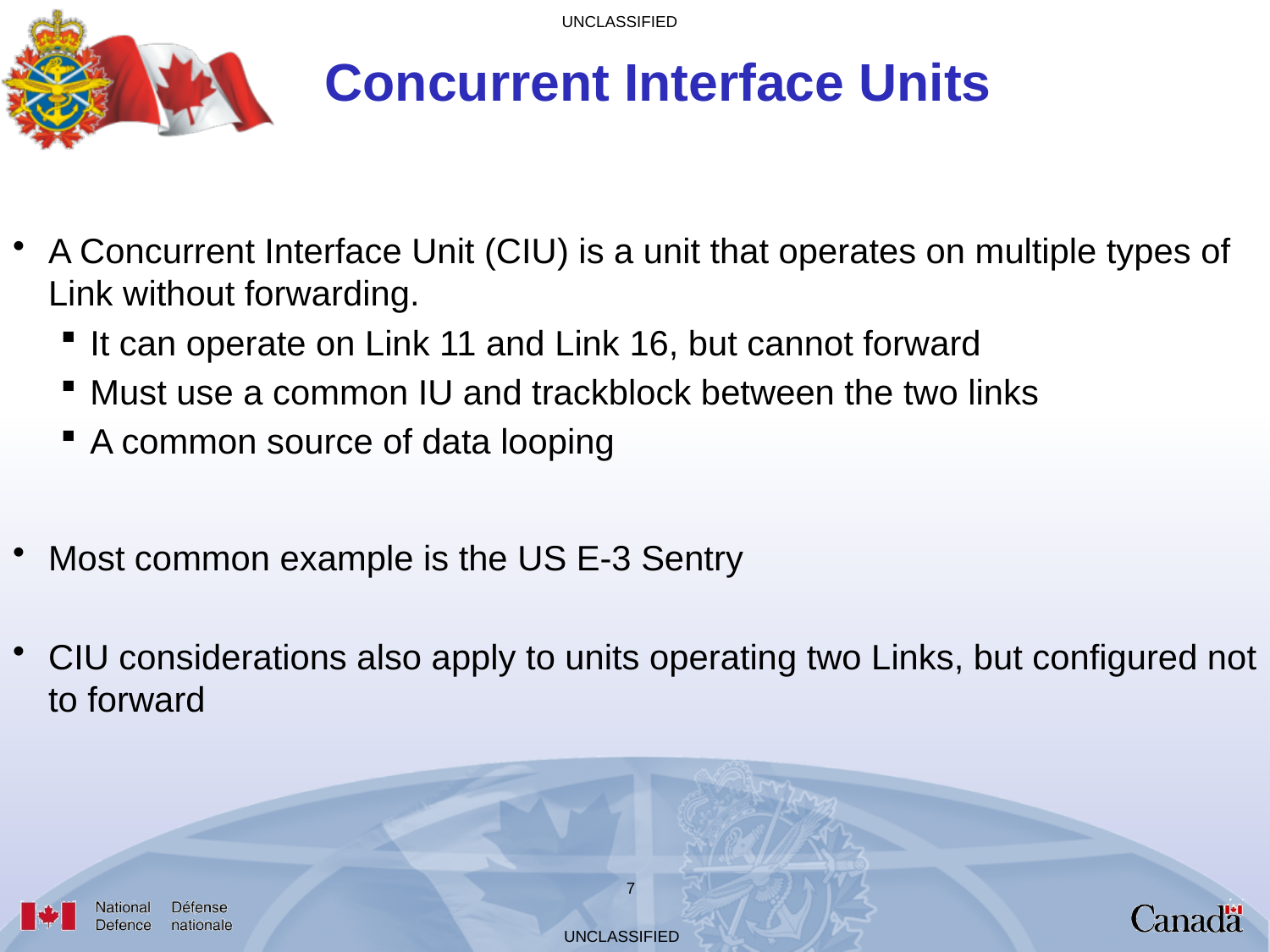

# Concurrent Interface Units
A Concurrent Interface Unit (CIU) is a unit that operates on multiple types of Link without forwarding.
It can operate on Link 11 and Link 16, but cannot forward
Must use a common IU and trackblock between the two links
A common source of data looping

Most common example is the US E-3 Sentry

CIU considerations also apply to units operating two Links, but configured not to forward